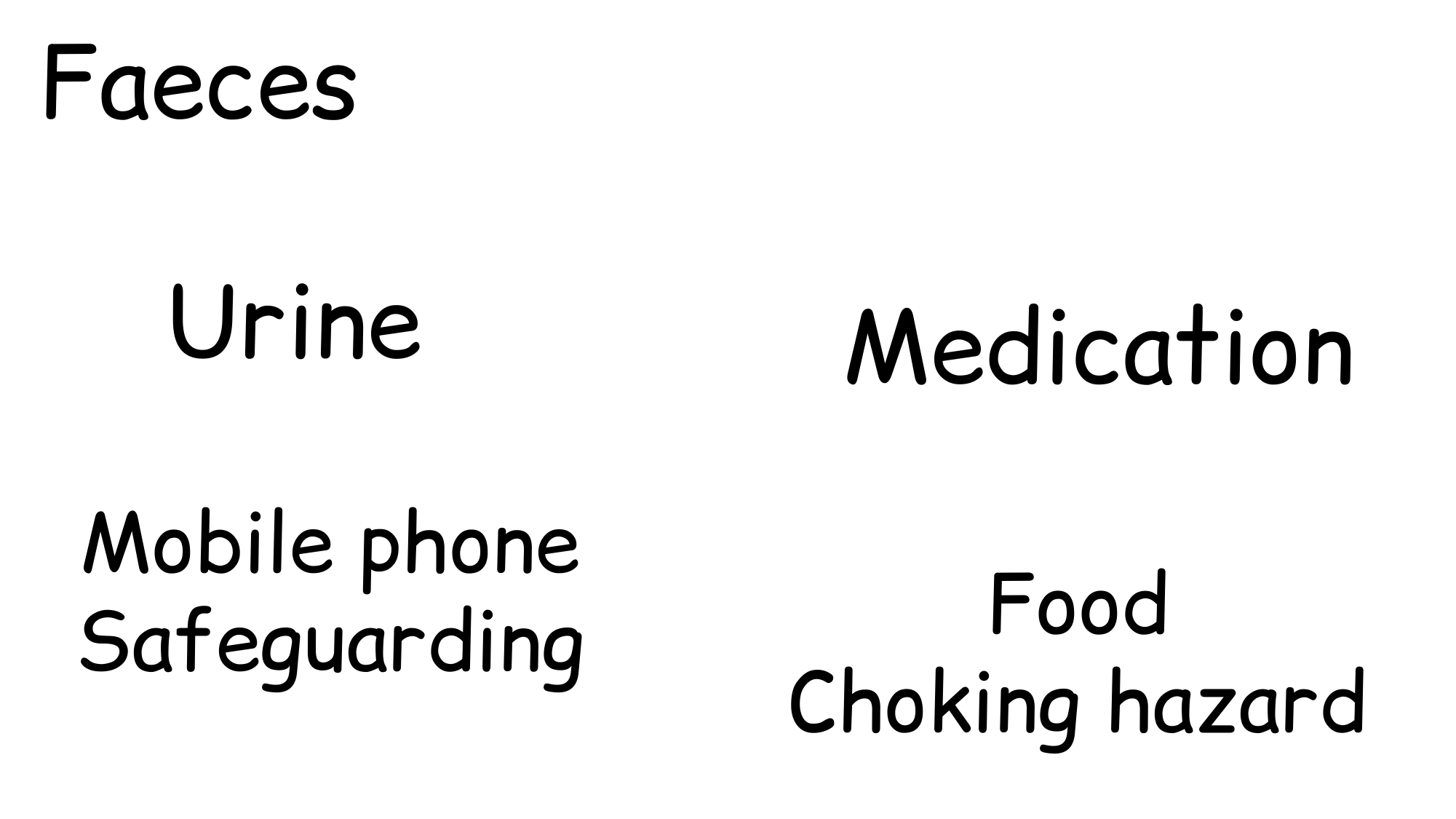

Faeces

Urine
Medication
Mobile phone
Safeguarding
Food
Choking hazard